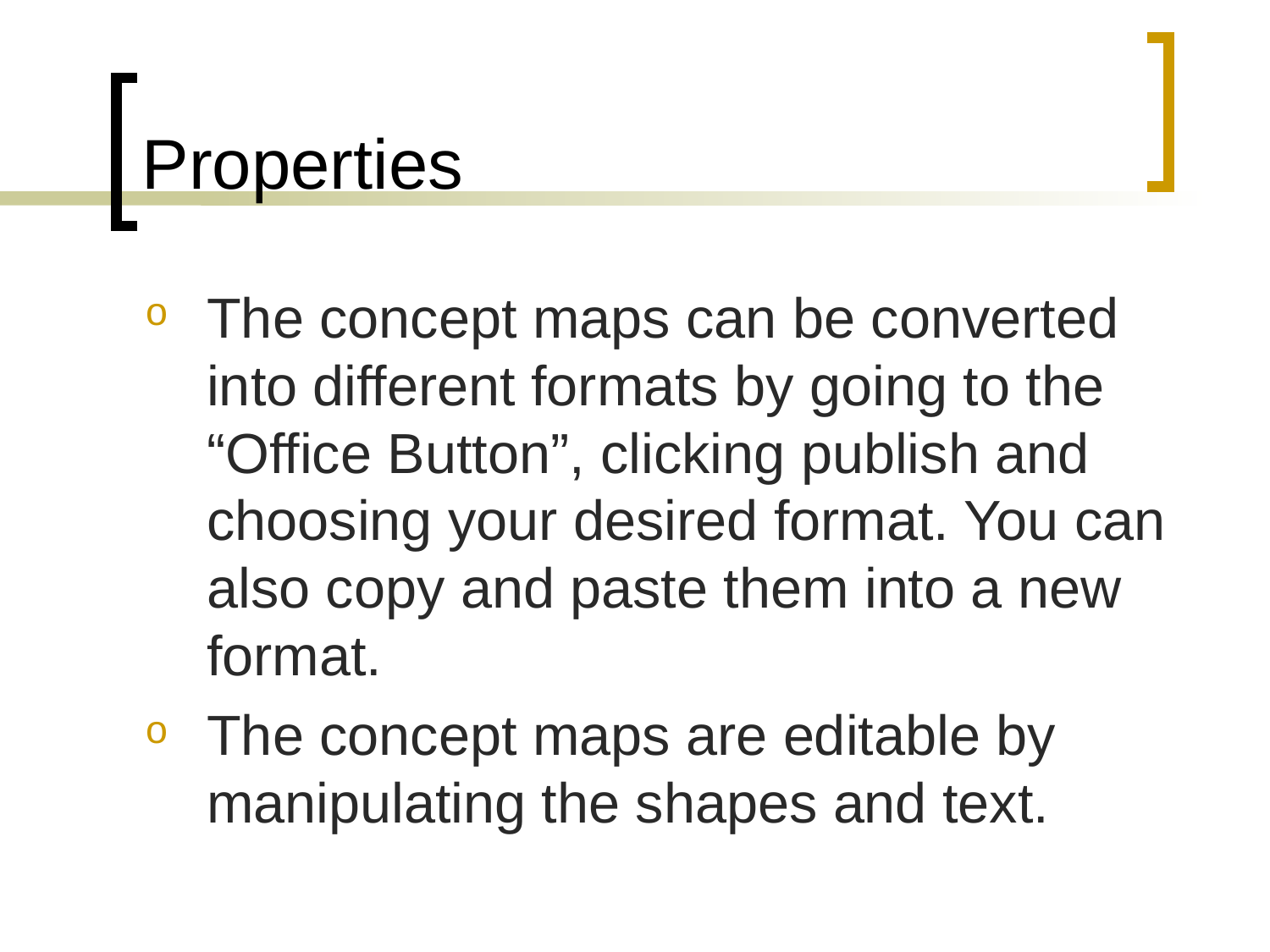

Properties
The concept maps can be converted into different formats by going to the “Office Button”, clicking publish and choosing your desired format. You can also copy and paste them into a new format.
The concept maps are editable by manipulating the shapes and text.